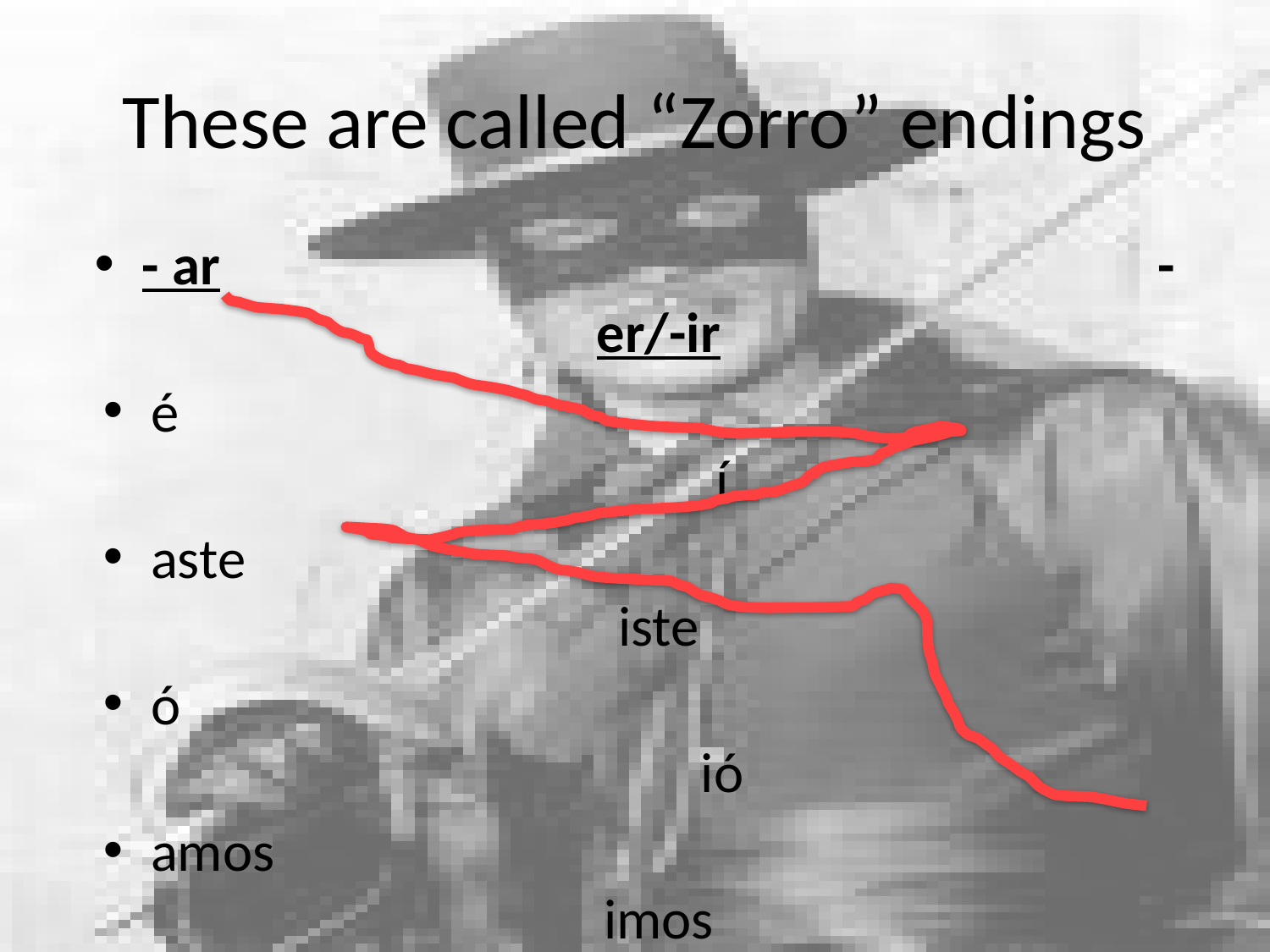

# These are called “Zorro” endings
- ar								-er/-ir
é									í
aste								iste
ó									ió
amos								imos
asteis								isteis
aron								ieron